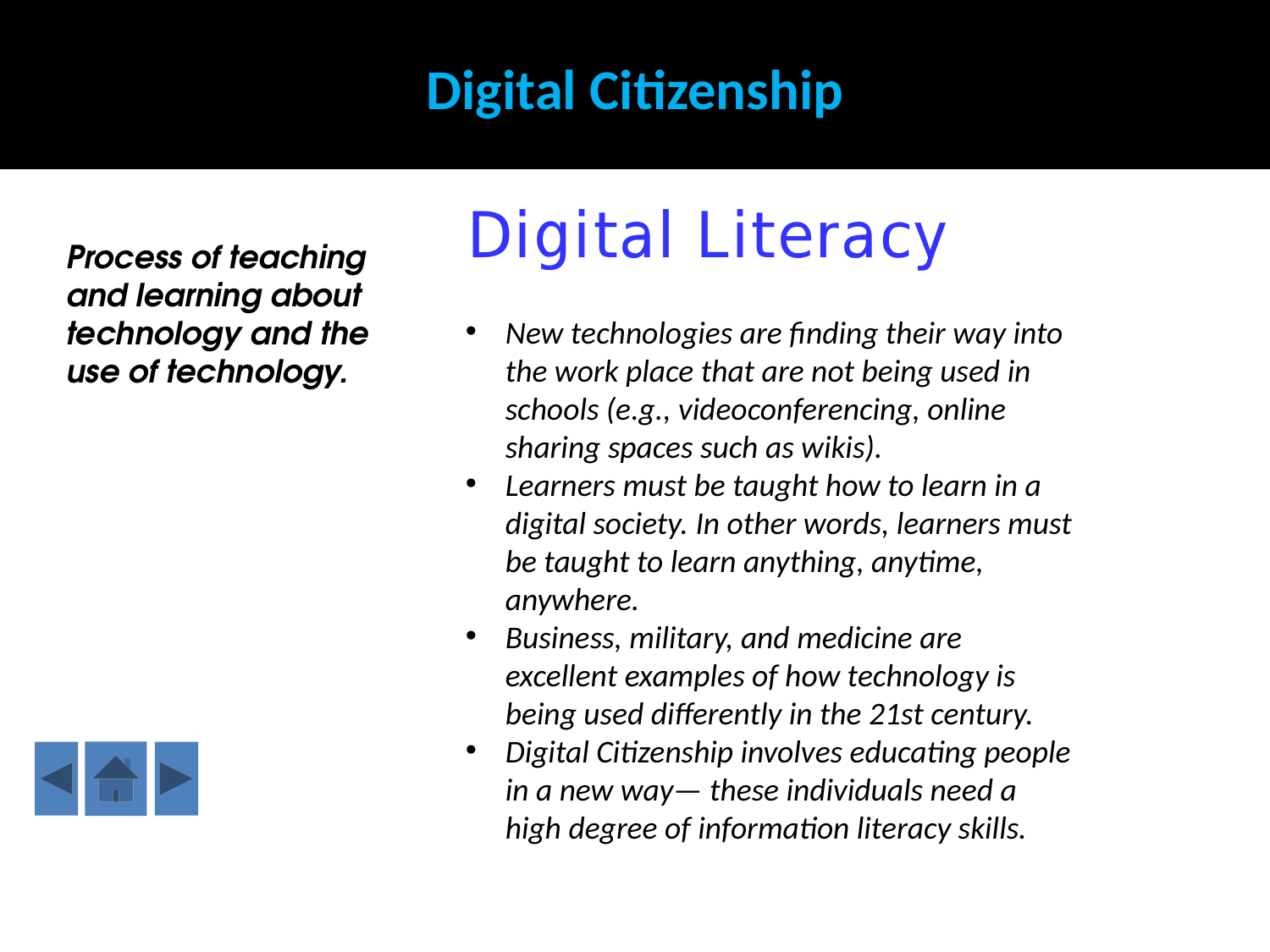

Digital Citizenship
Sharing
Digital Literacy
Process of teaching and learning about technology and the use of technology.
New technologies are finding their way into the work place that are not being used in schools (e.g., videoconferencing, online sharing spaces such as wikis).
Learners must be taught how to learn in a digital society. In other words, learners must be taught to learn anything, anytime, anywhere.
Business, military, and medicine are excellent examples of how technology is being used differently in the 21st century.
Digital Citizenship involves educating people in a new way— these individuals need a high degree of information literacy skills.